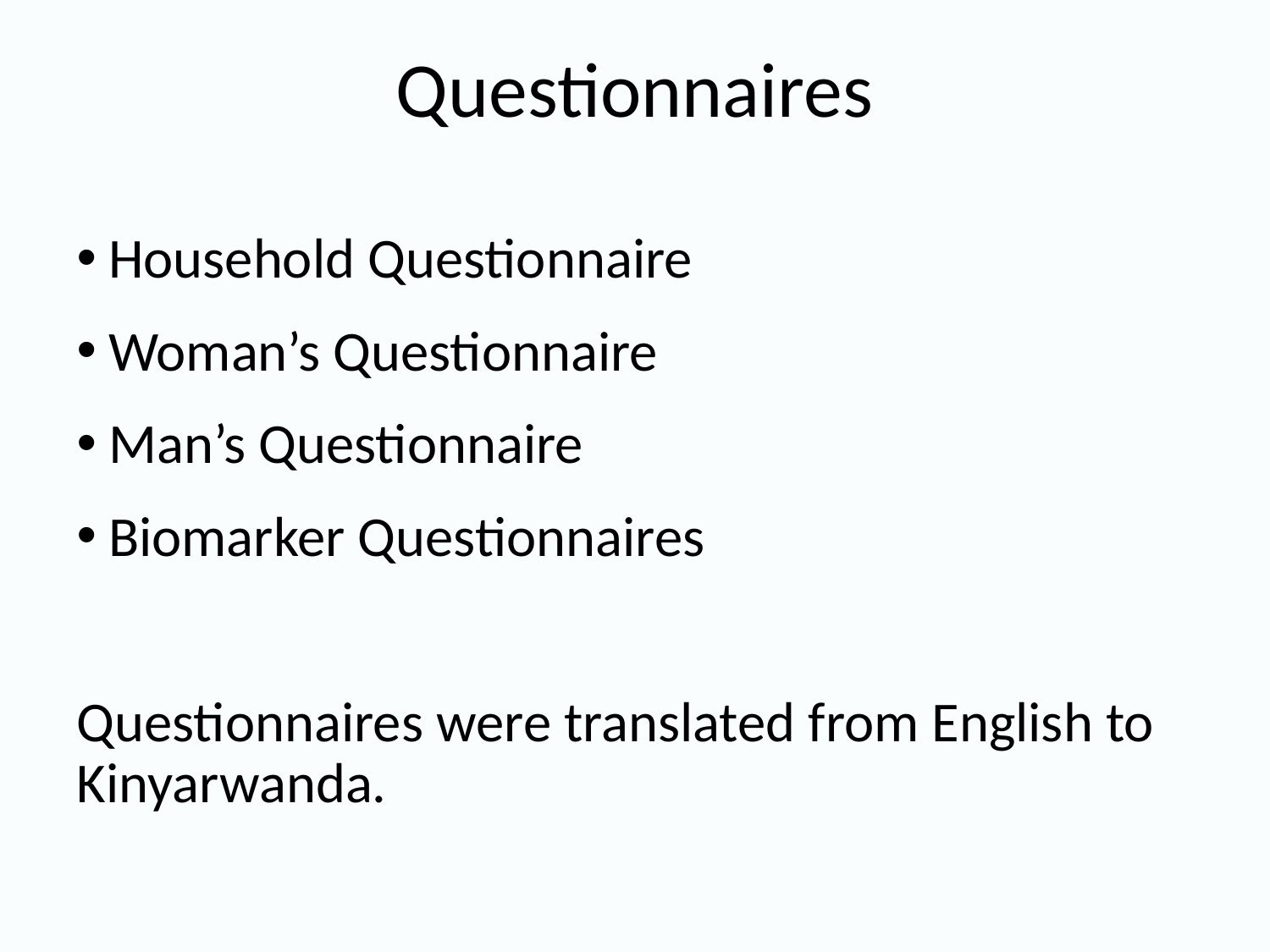

# Questionnaires
Household Questionnaire
Woman’s Questionnaire
Man’s Questionnaire
Biomarker Questionnaires

Questionnaires were translated from English to Kinyarwanda.